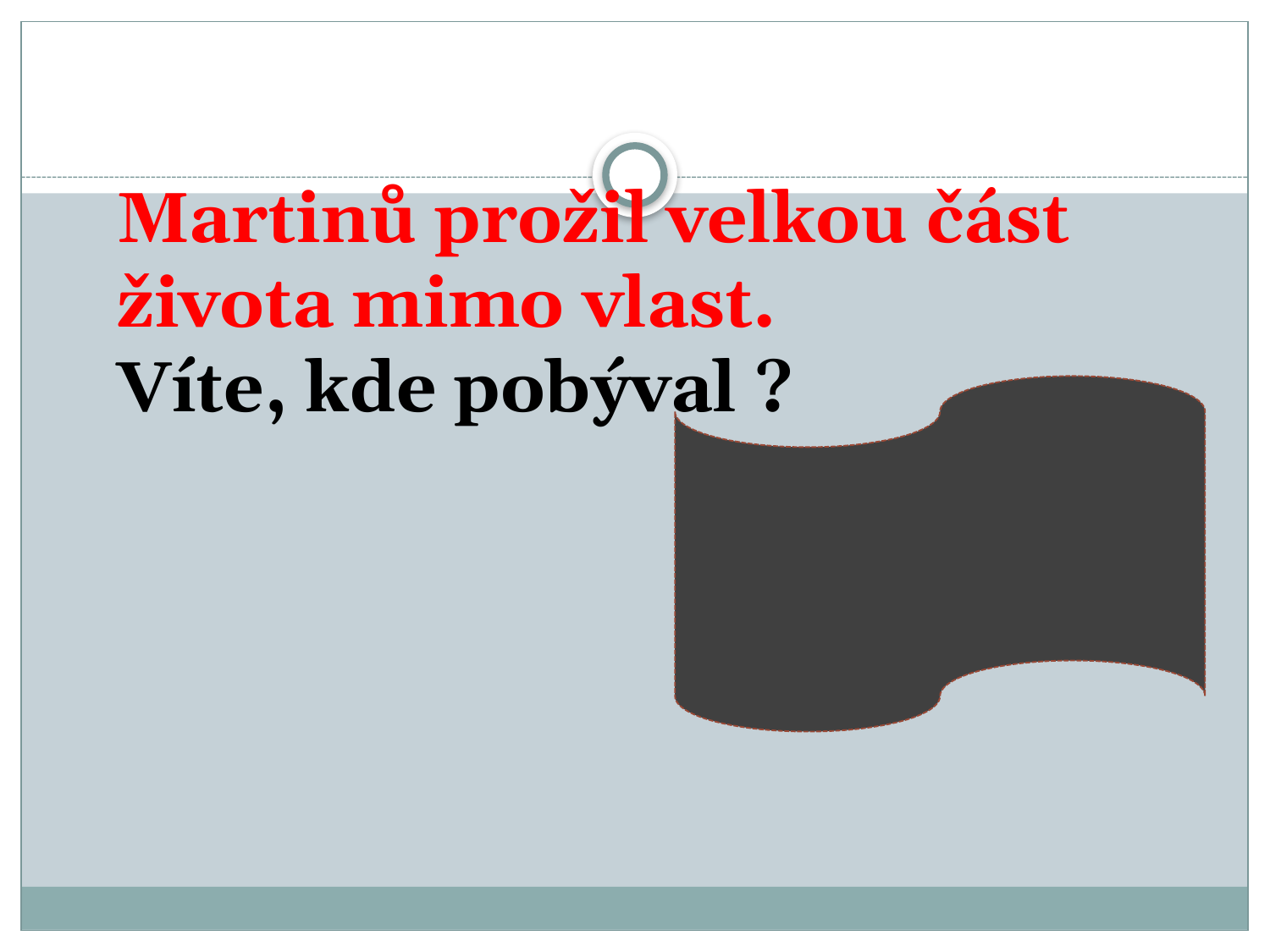

Martinů prožil velkou část života mimo vlast.
Víte, kde pobýval ?
                                     Francie
                                     Švýcarsko
                                     USA